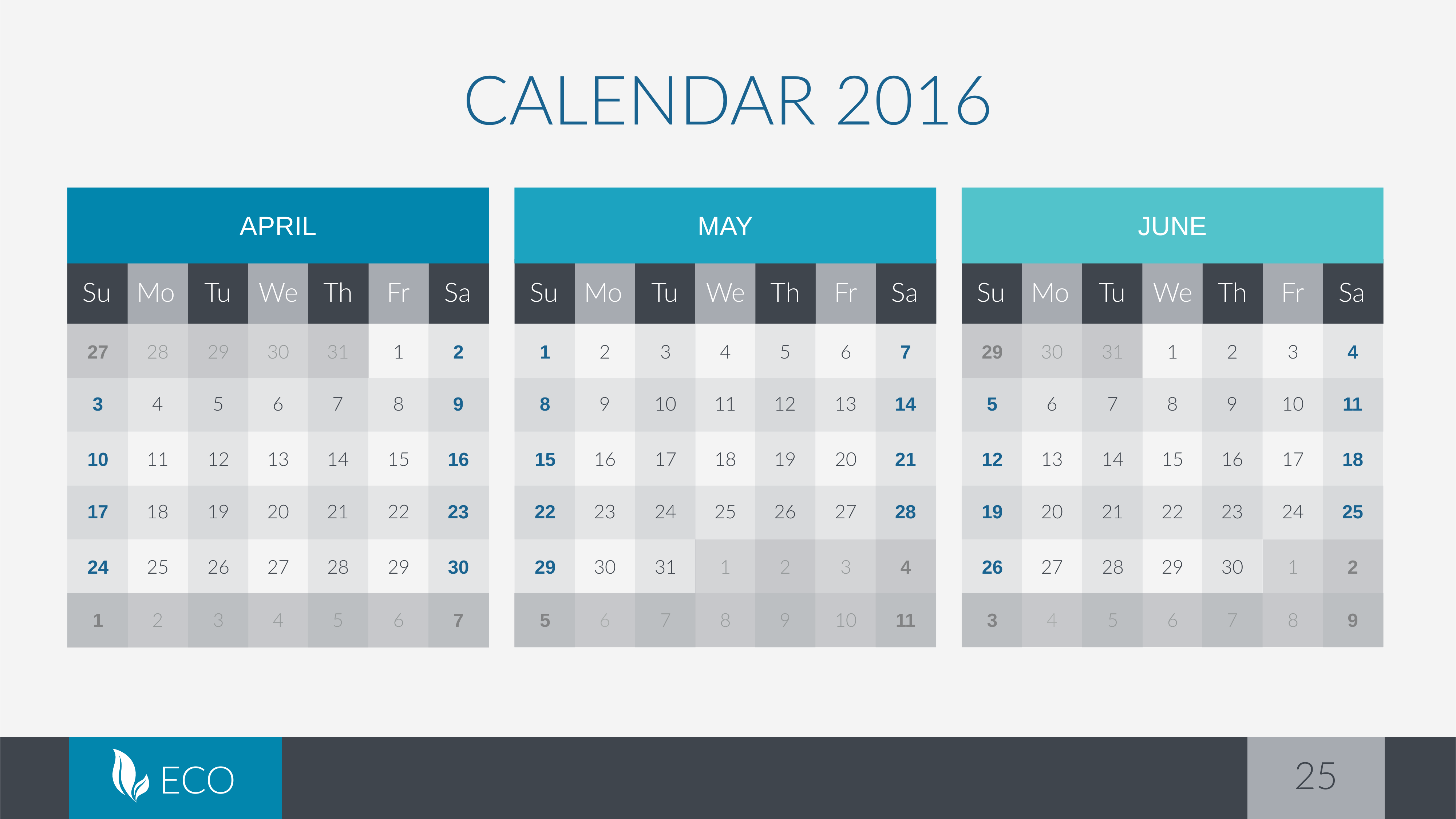

# Calendar 2016

APRIL

Su
Mo
Tu
We
Th
Fr
Sa

27
28
29
30
31
1
2

3
4
5
6
7
8
9
10
11
12
13
14
15
16

17
18
19
20
21
22
23
24
25
26
27
28
29
30

1
2
3
4
5
6
7

MAY

Su
Mo
Tu
We
Th
Fr
Sa

1
2
3
4
5
6
7

8
9
10
11
12
13
14
15
16
17
18
19
20
21

22
23
24
25
26
27
28

29
30
31
1
2
3
4

5
6
7
8
9
10
11

JUNE

Su
Mo
Tu
We
Th
Fr
Sa

29
30
31
1
2
3
4

5
6
7
8
9
10
11
12
13
14
15
16
17
18

19
20
21
22
23
24
25

26
27
28
29
30
1
2

3
4
5
6
7
8
9
25